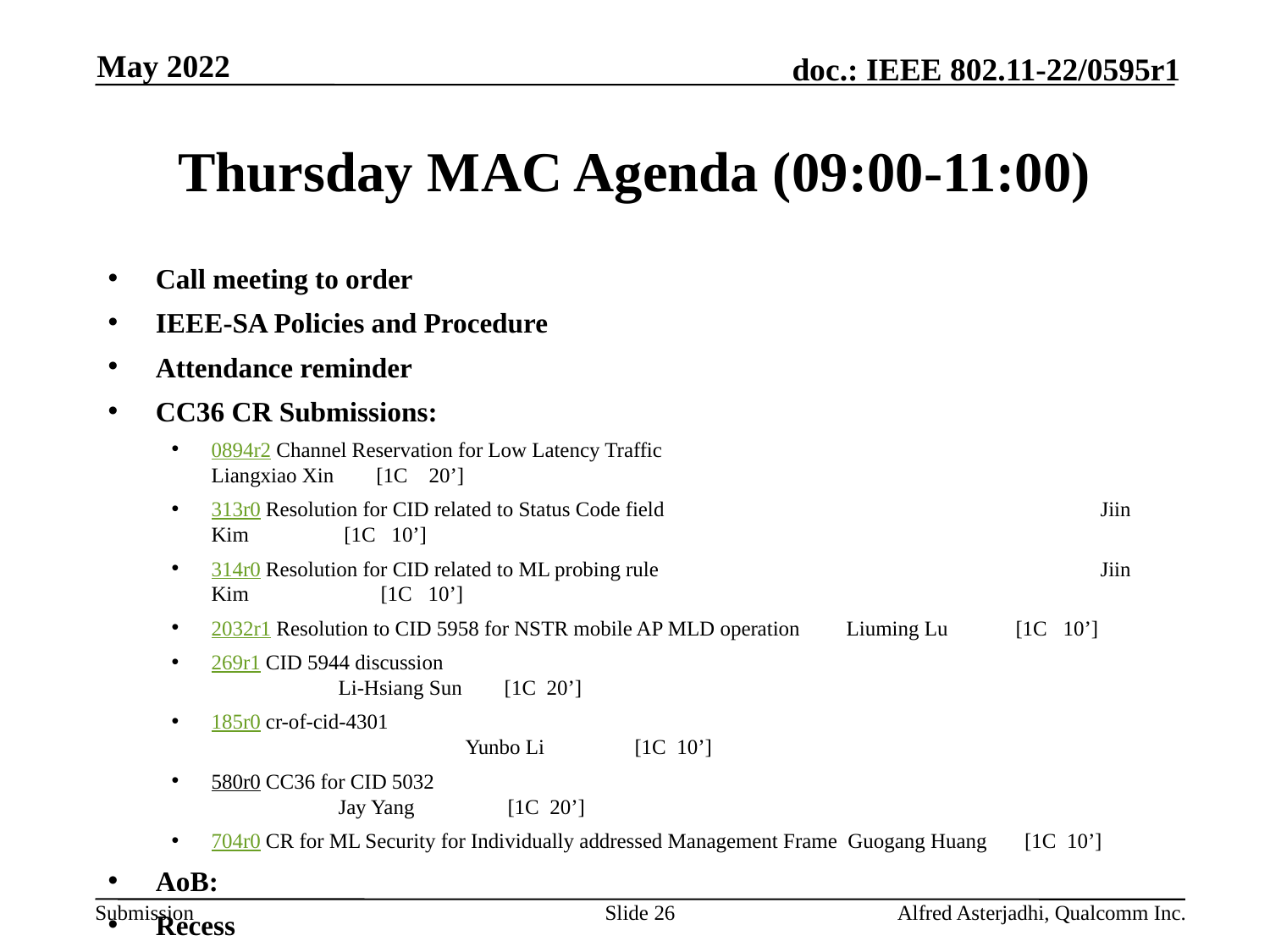

May 2022
# Thursday MAC Agenda (09:00-11:00)
Call meeting to order
IEEE-SA Policies and Procedure
Attendance reminder
CC36 CR Submissions:
0894r2 Channel Reservation for Low Latency Traffic				Liangxiao Xin        [1C    20’]
313r0 Resolution for CID related to Status Code field				Jiin Kim                  [1C   10’]
314r0 Resolution for CID related to ML probing rule				Jiin Kim  	        [1C   10’]
2032r1 Resolution to CID 5958 for NSTR mobile AP MLD operation	Liuming Lu	        [1C   10’]
269r1 CID 5944 discussion							Li-Hsiang Sun        [1C  20’]
185r0 cr-of-cid-4301								Yunbo Li	        [1C  10’]
580r0 CC36 for CID 5032							Jay Yang 	        [1C  20’]
704r0 CR for ML Security for Individually addressed Management Frame  Guogang Huang       [1C  10’]
AoB:
Recess
Slide 26
Alfred Asterjadhi, Qualcomm Inc.